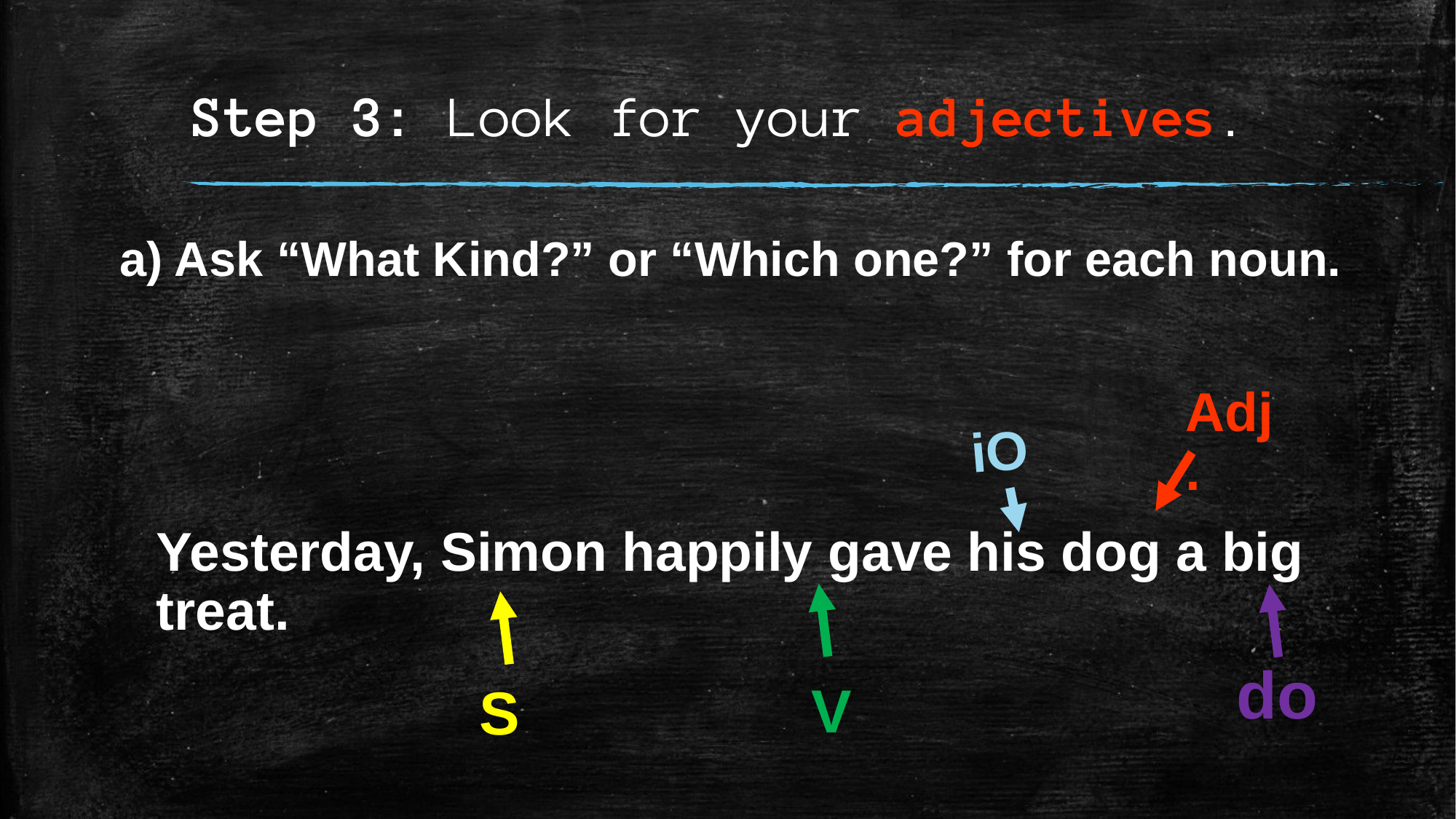

# Step 3: Look for your adjectives.
a) Ask “What Kind?” or “Which one?” for each noun.
Adj.
iO
Yesterday, Simon happily gave his dog a big treat.

do
V
S